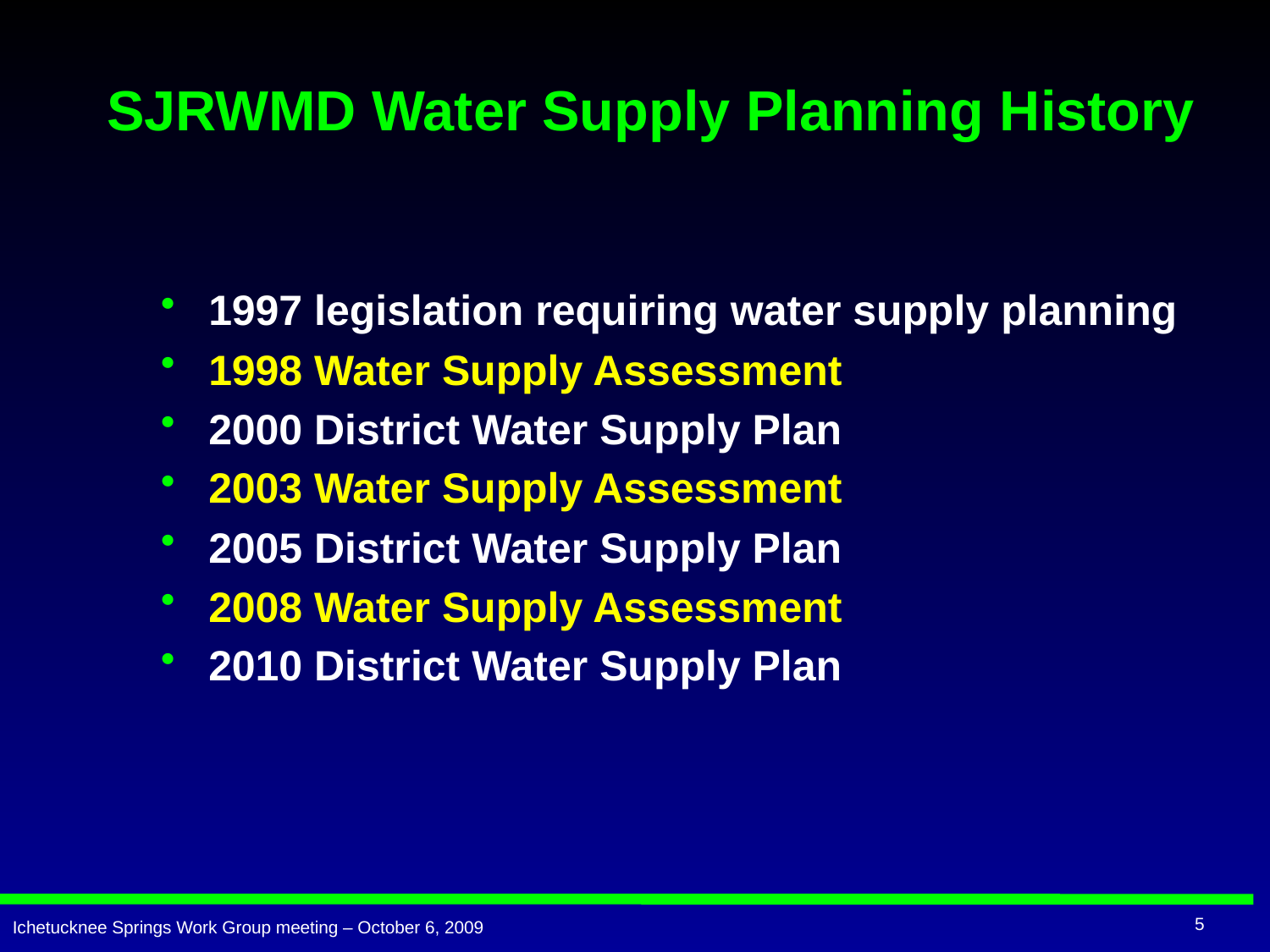

# SJRWMD Water Supply Planning History
1997 legislation requiring water supply planning
1998 Water Supply Assessment
2000 District Water Supply Plan
2003 Water Supply Assessment
2005 District Water Supply Plan
2008 Water Supply Assessment
2010 District Water Supply Plan
5
Ichetucknee Springs Work Group meeting – October 6, 2009